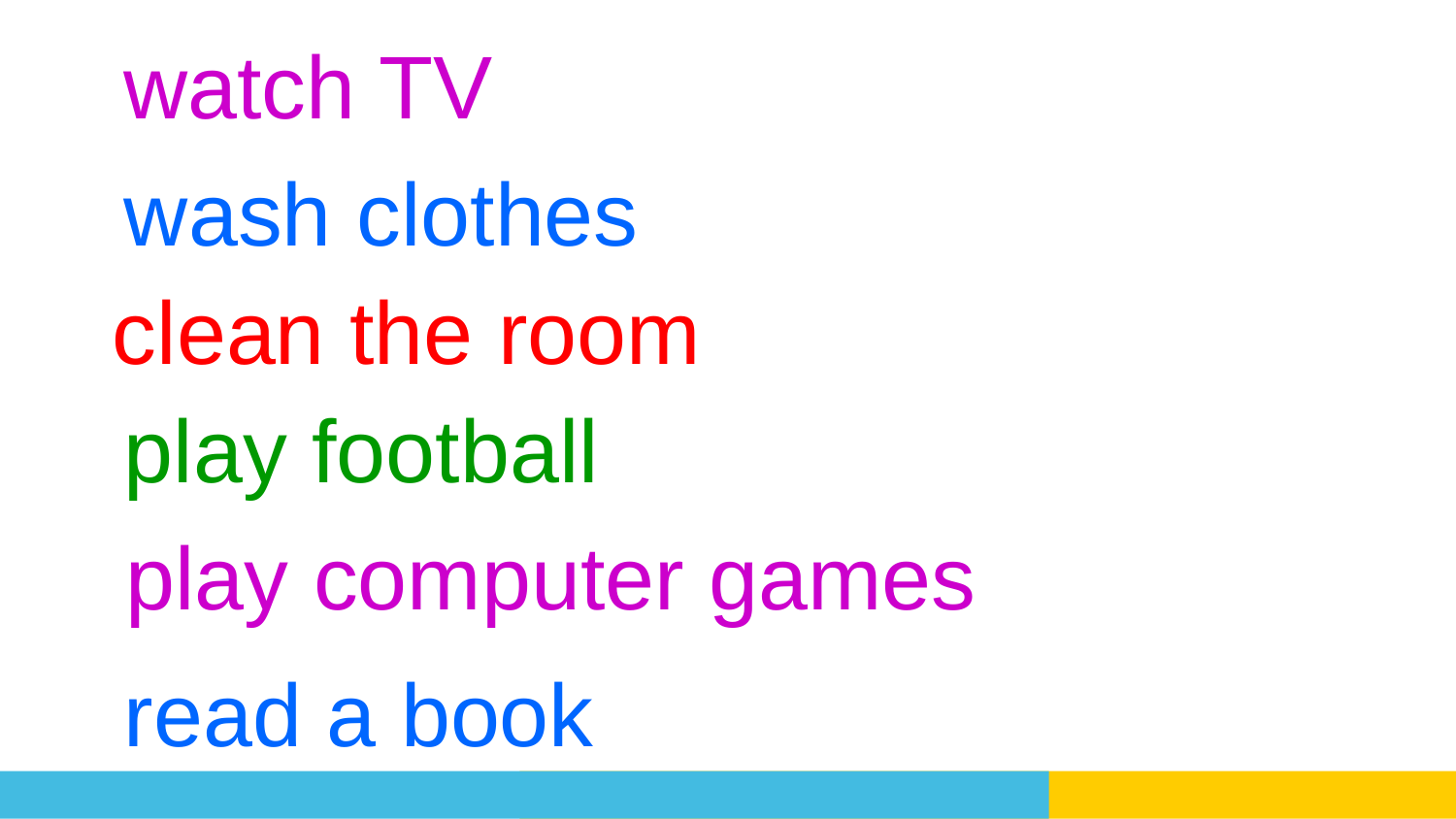

watch TV
wash clothes
clean the room
play football
play computer games
read a book